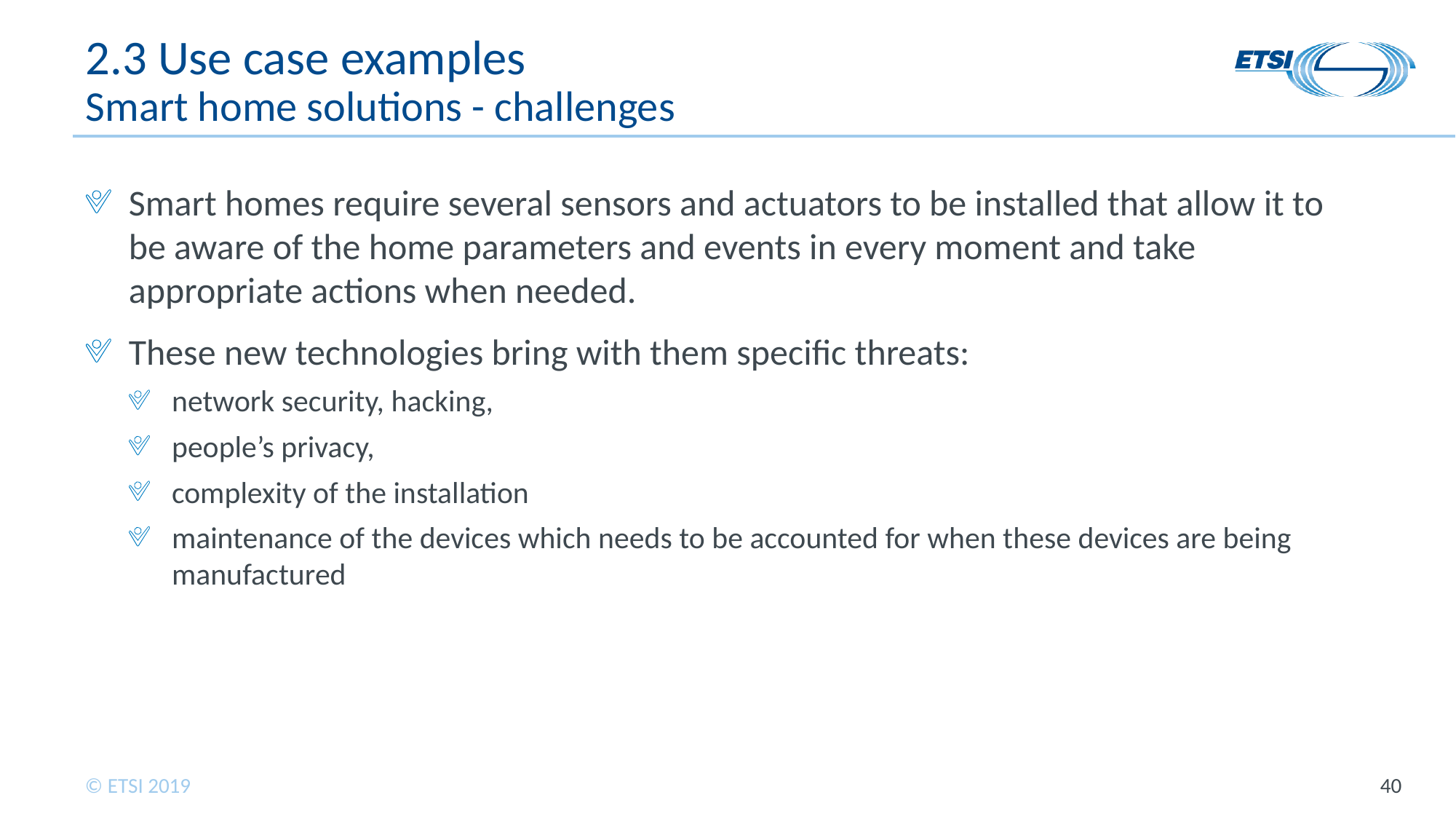

# 2.3 Use case examples Smart home solutions - challenges
Smart homes require several sensors and actuators to be installed that allow it to be aware of the home parameters and events in every moment and take appropriate actions when needed.
These new technologies bring with them specific threats:
network security, hacking,
people’s privacy,
complexity of the installation
maintenance of the devices which needs to be accounted for when these devices are being manufactured